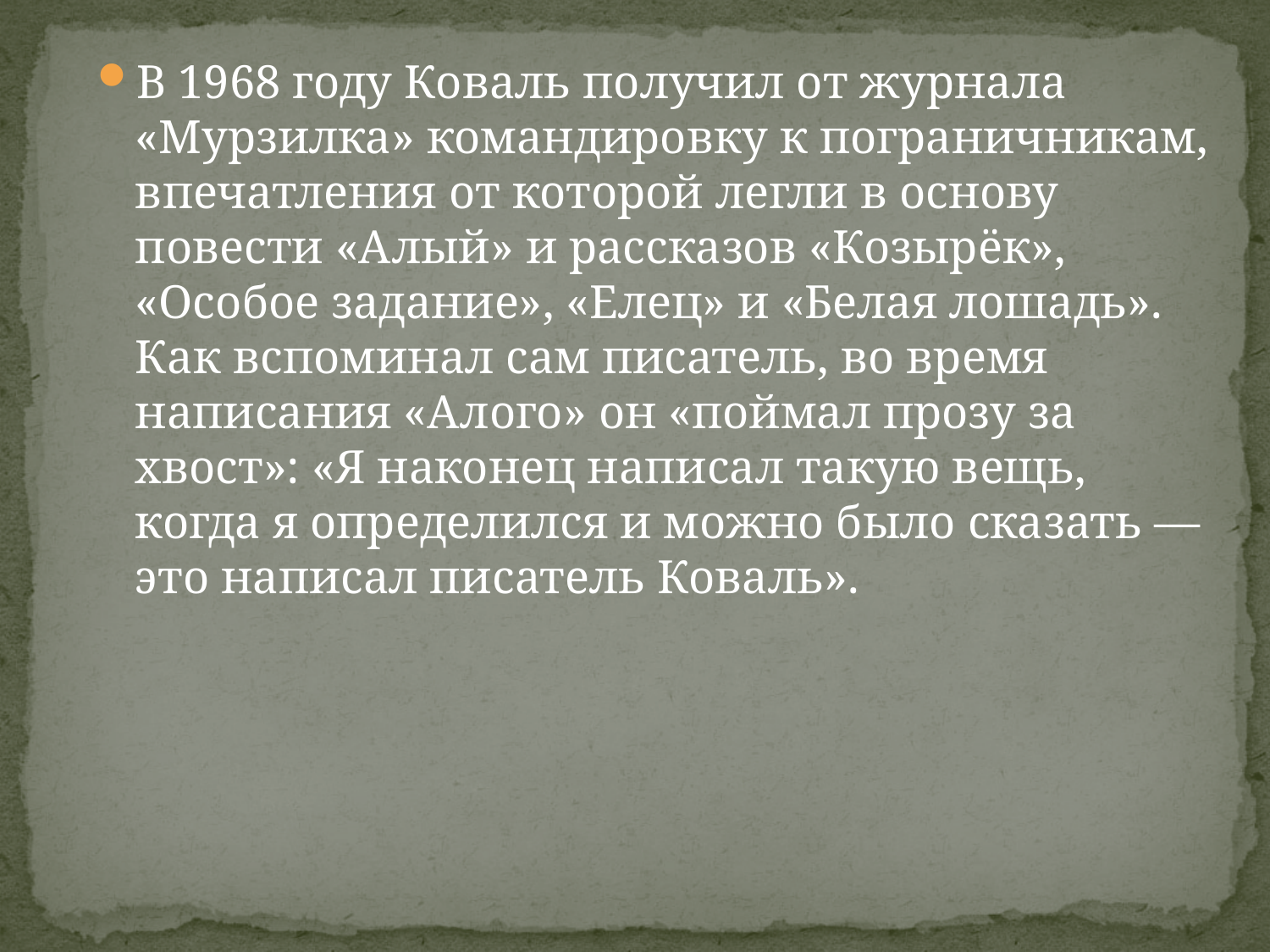

В 1968 году Коваль получил от журнала «Мурзилка» командировку к пограничникам, впечатления от которой легли в основу повести «Алый» и рассказов «Козырёк», «Особое задание», «Елец» и «Белая лошадь». Как вспоминал сам писатель, во время написания «Алого» он «поймал прозу за хвост»: «Я наконец написал такую вещь, когда я определился и можно было сказать — это написал писатель Коваль».